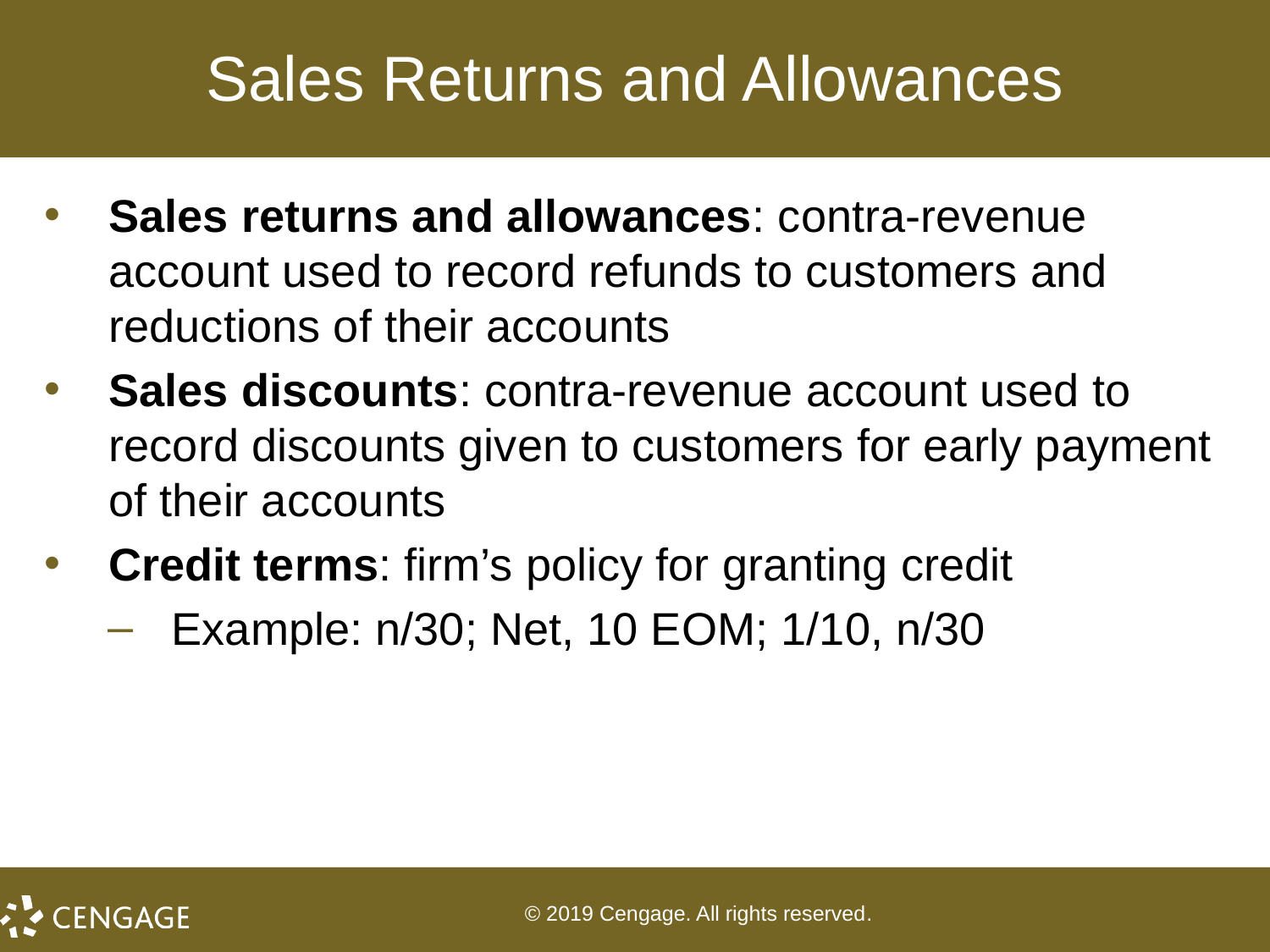

# Sales Returns and Allowances
Sales returns and allowances: contra-revenue account used to record refunds to customers and reductions of their accounts
Sales discounts: contra-revenue account used to record discounts given to customers for early payment of their accounts
Credit terms: firm’s policy for granting credit
Example: n/30; Net, 10 EOM; 1/10, n/30